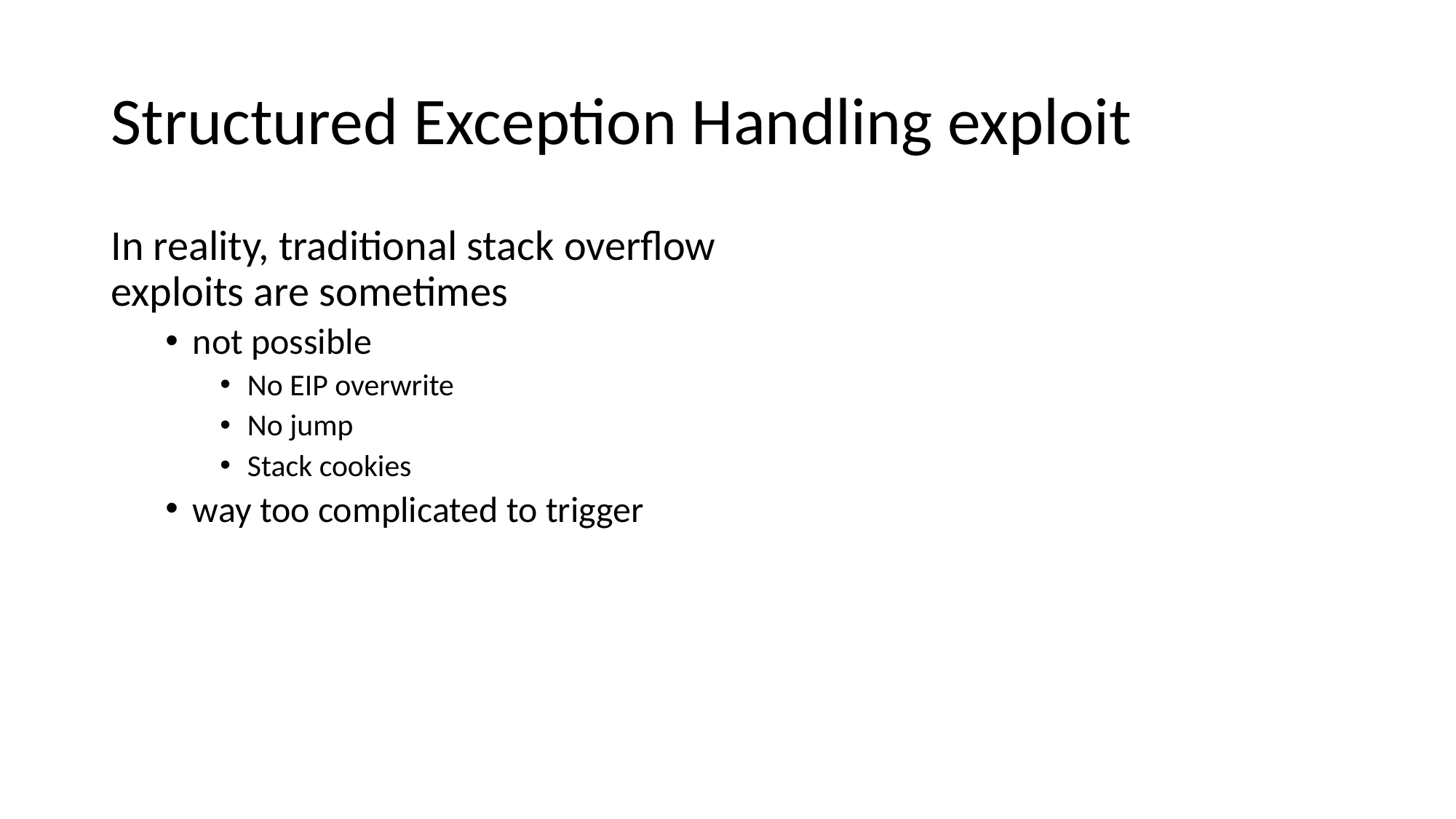

# Structured Exception Handling exploit
In reality, traditional stack overflow exploits are sometimes
not possible
No EIP overwrite
No jump
Stack cookies
way too complicated to trigger